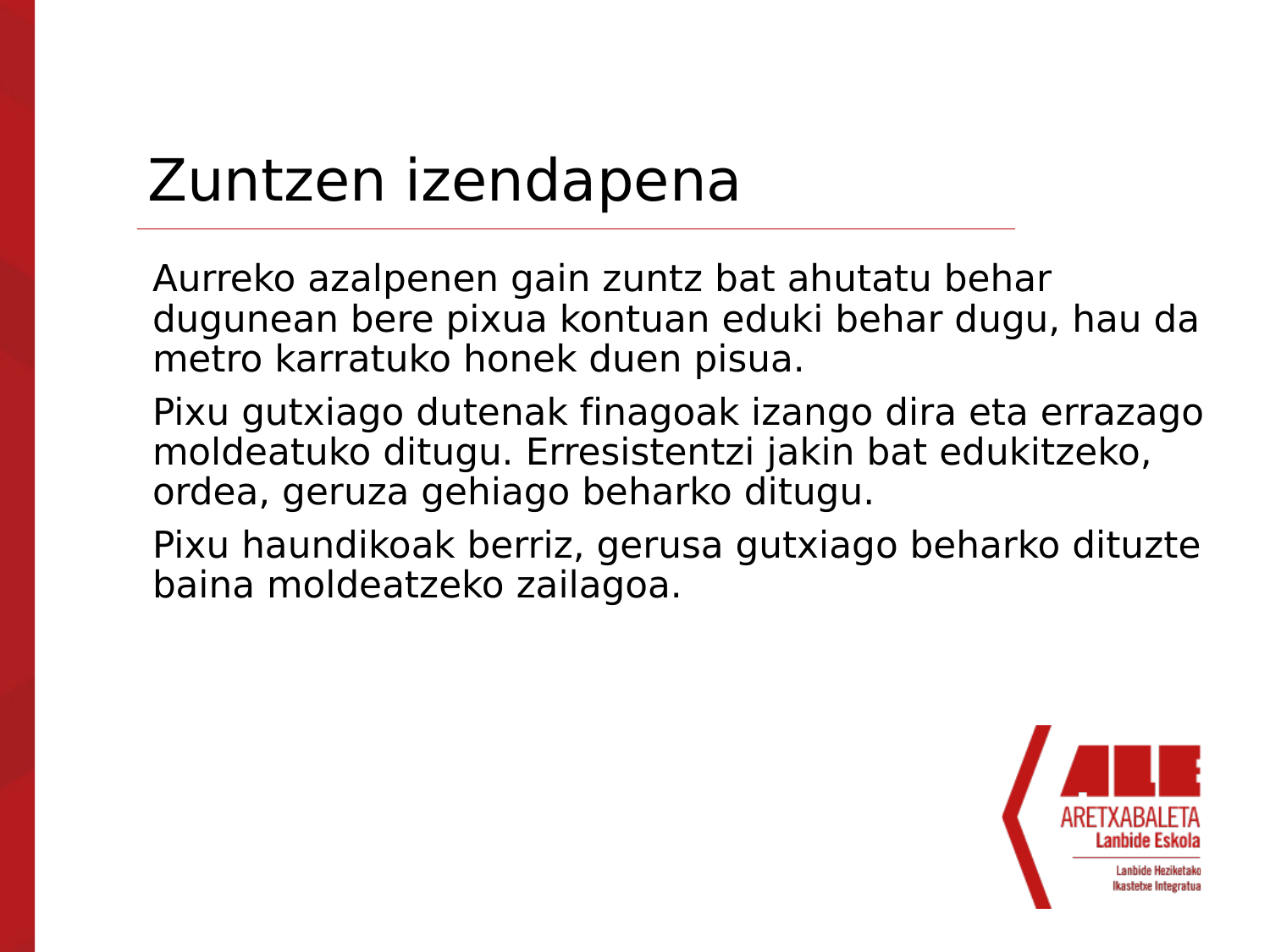

# Zuntzen izendapena
Aurreko azalpenen gain zuntz bat ahutatu behar dugunean bere pixua kontuan eduki behar dugu, hau da metro karratuko honek duen pisua.
Pixu gutxiago dutenak finagoak izango dira eta errazago moldeatuko ditugu. Erresistentzi jakin bat edukitzeko, ordea, geruza gehiago beharko ditugu.
Pixu haundikoak berriz, gerusa gutxiago beharko dituzte baina moldeatzeko zailagoa.